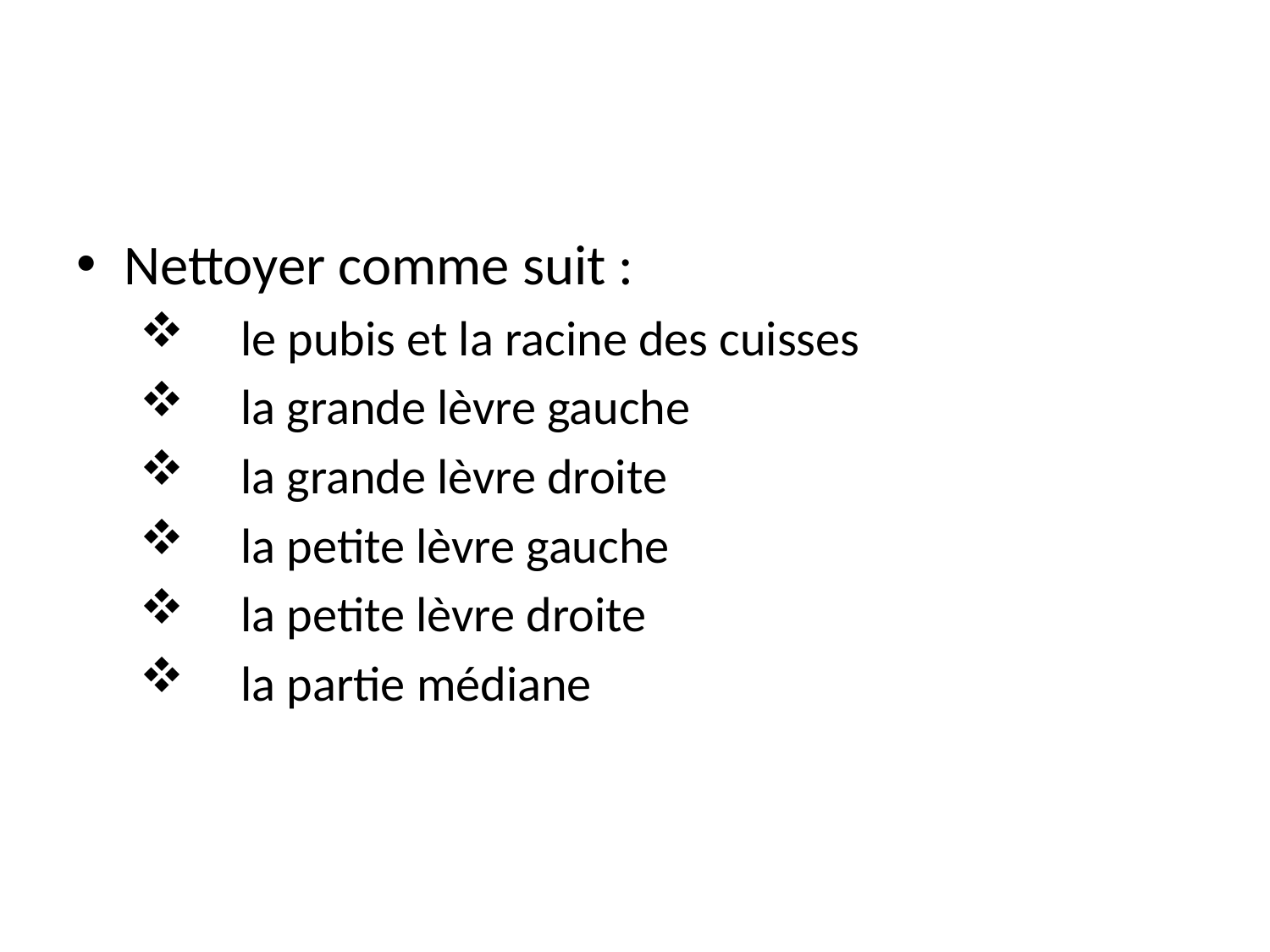

#
Nettoyer comme suit :
     le pubis et la racine des cuisses
     la grande lèvre gauche
     la grande lèvre droite
     la petite lèvre gauche
     la petite lèvre droite
     la partie médiane